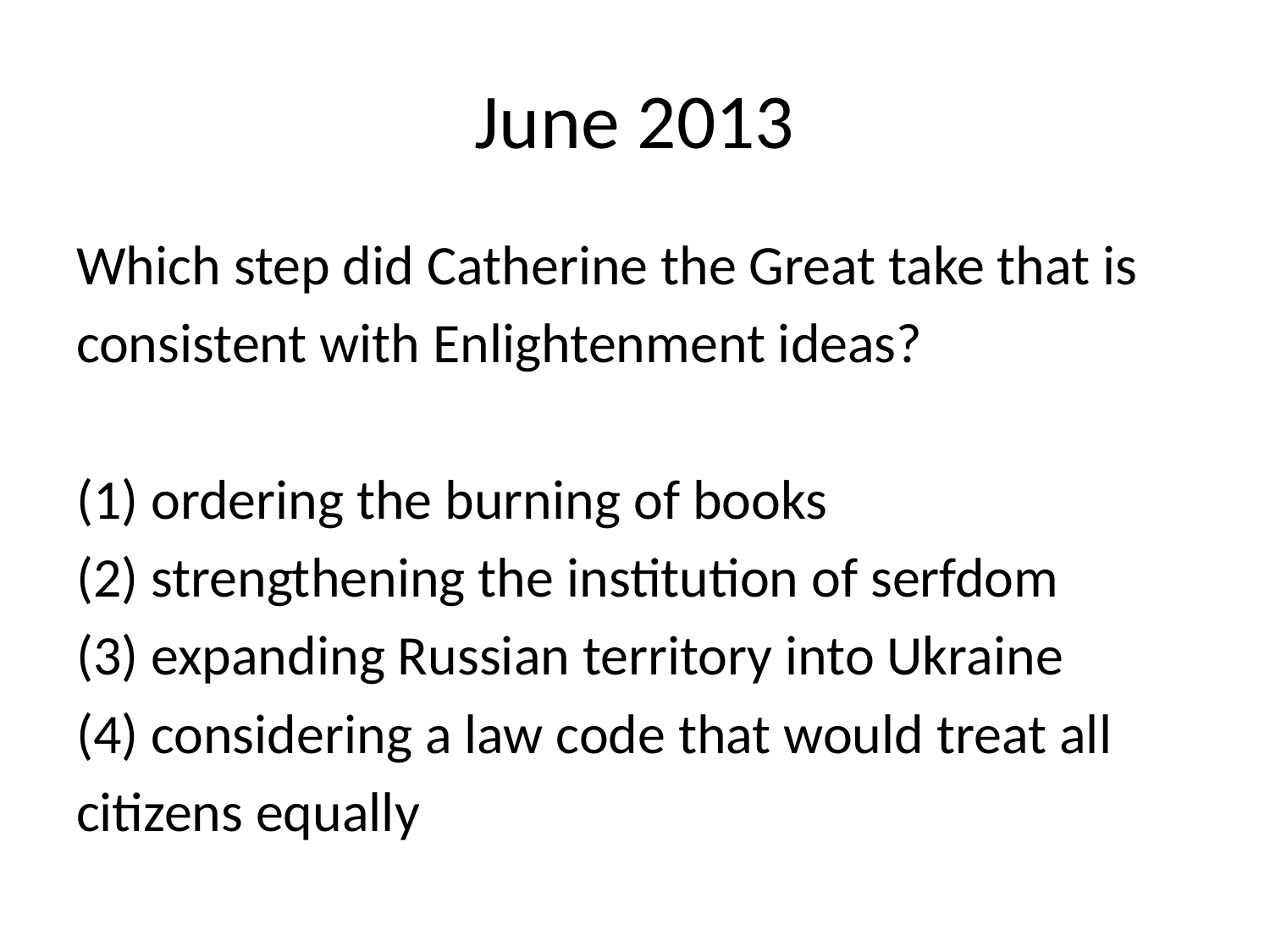

# June 2013
Which step did Catherine the Great take that is
consistent with Enlightenment ideas?

(1) ordering the burning of books
(2) strengthening the institution of serfdom
(3) expanding Russian territory into Ukraine
(4) considering a law code that would treat all
citizens equally